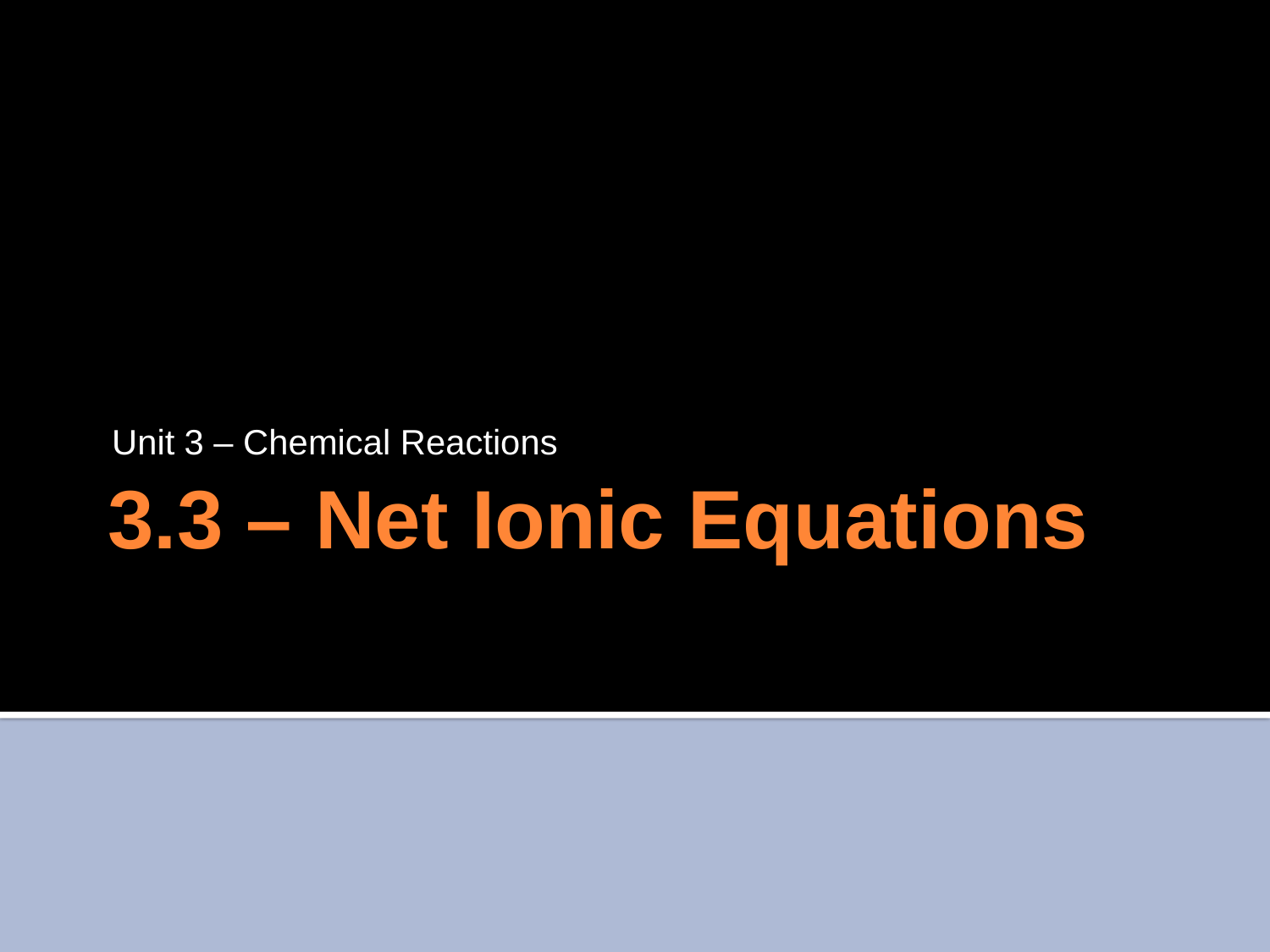

Unit 3 – Chemical Reactions
# 3.3 – Net Ionic Equations